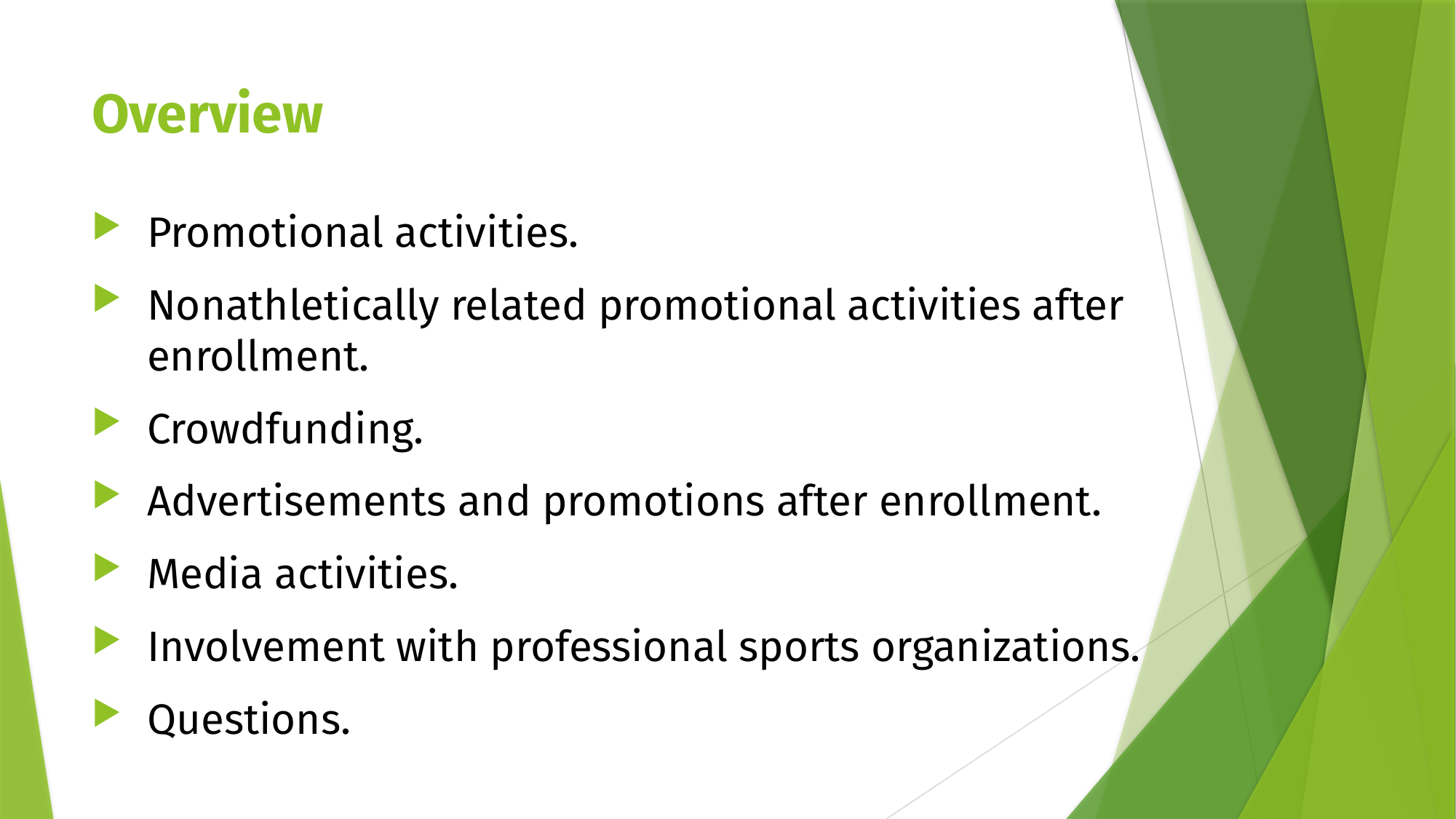

# Overview
Promotional activities.

Nonathletically related promotional activities after enrollment.

Crowdfunding.

Advertisements and promotions after enrollment.

Media activities.

Involvement with professional sports organizations.

Questions.